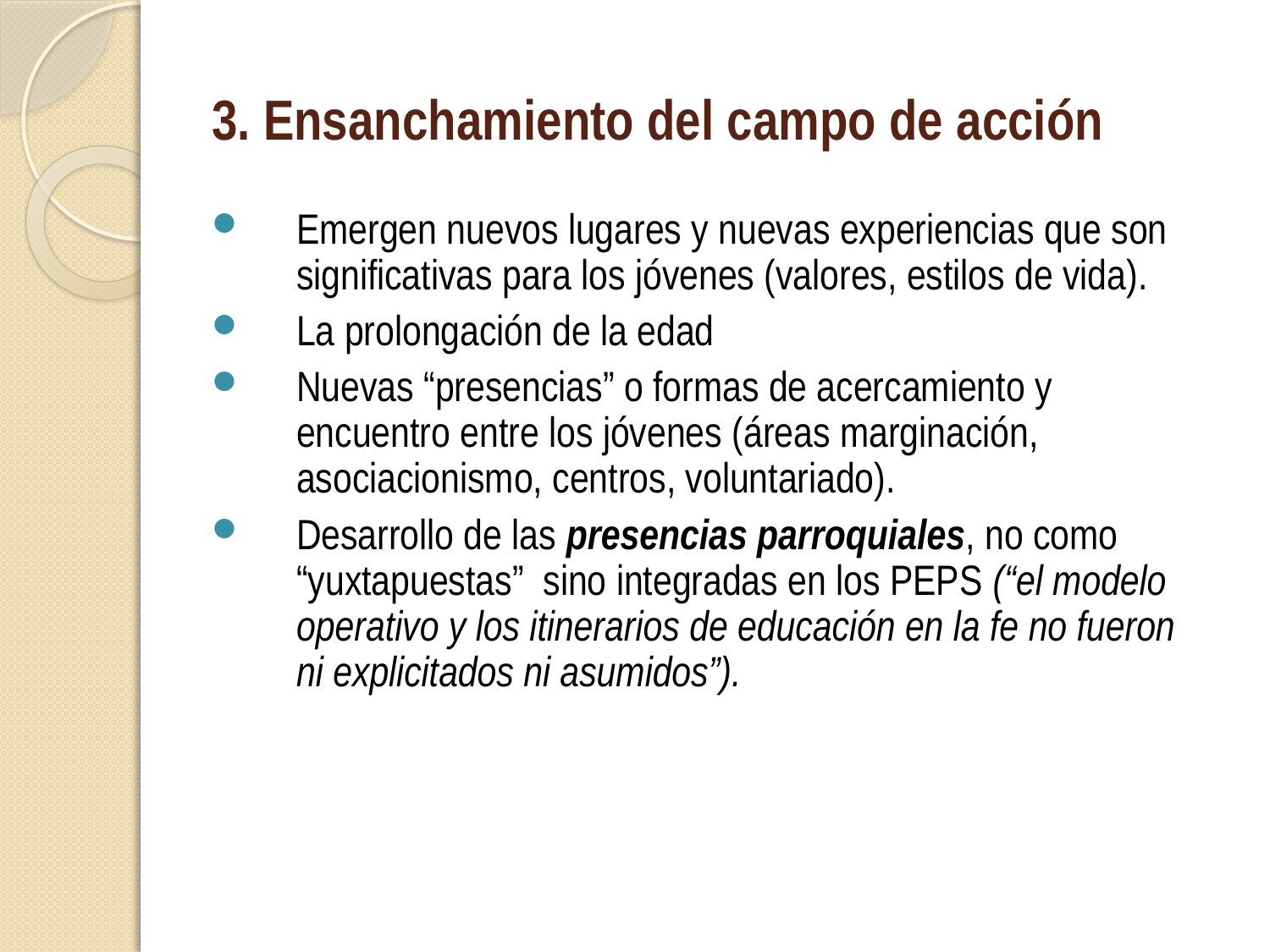

# 3. Ensanchamiento del campo de acción
Emergen nuevos lugares y nuevas experiencias que son significativas para los jóvenes (valores, estilos de vida).
La prolongación de la edad
Nuevas “presencias” o formas de acercamiento y encuentro entre los jóvenes (áreas marginación, asociacionismo, centros, voluntariado).
Desarrollo de las presencias parroquiales, no como “yuxtapuestas”  sino integradas en los PEPS (“el modelo operativo y los itinerarios de educación en la fe no fueron ni explicitados ni asumidos”).